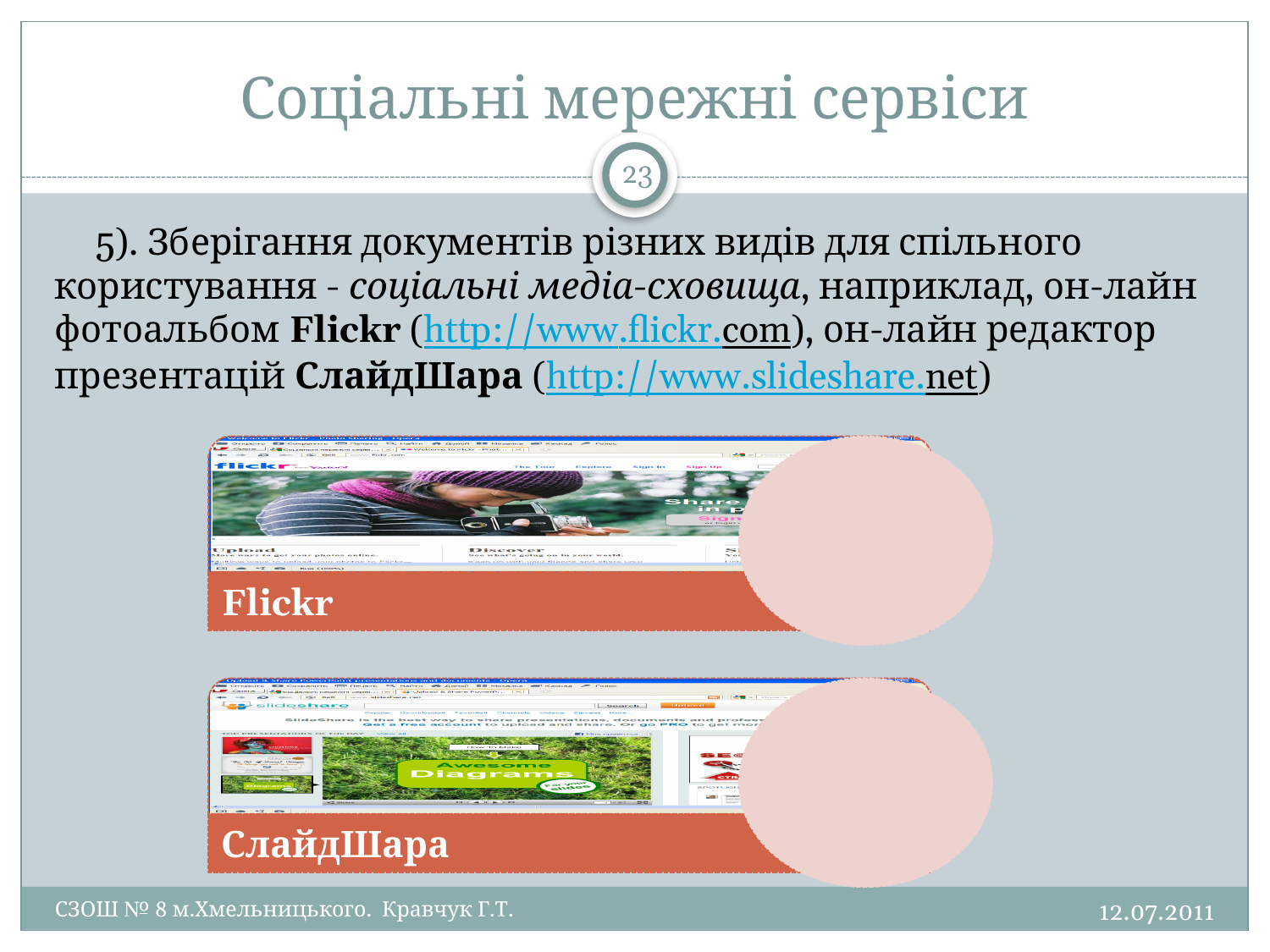

# Соціальні мережні сервіси
23
5). Зберігання документів різних видів для спільного користування - соціальні медіа-сховища, наприклад, он-лайн фотоальбом Flickr (http://www.flickr.com), он-лайн редактор презентацій СлайдШара (http://www.slideshare.net)
Flickr
СлайдШара
12.07.2011
СЗОШ № 8 м.Хмельницького.  Кравчук Г.Т.